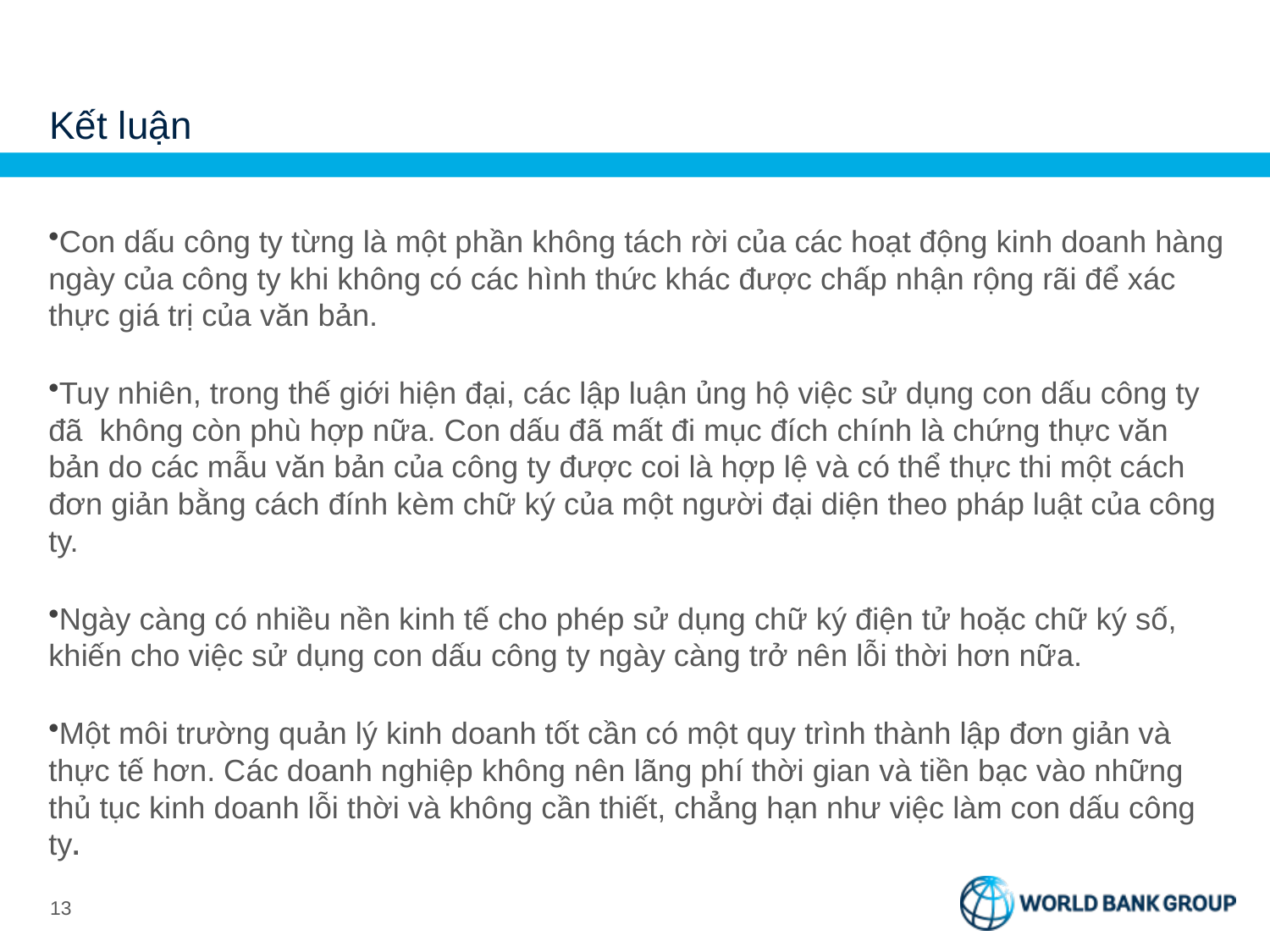

# Kết luận
Con dấu công ty từng là một phần không tách rời của các hoạt động kinh doanh hàng ngày của công ty khi không có các hình thức khác được chấp nhận rộng rãi để xác thực giá trị của văn bản.
Tuy nhiên, trong thế giới hiện đại, các lập luận ủng hộ việc sử dụng con dấu công ty đã  không còn phù hợp nữa. Con dấu đã mất đi mục đích chính là chứng thực văn bản do các mẫu văn bản của công ty được coi là hợp lệ và có thể thực thi một cách đơn giản bằng cách đính kèm chữ ký của một người đại diện theo pháp luật của công ty.
Ngày càng có nhiều nền kinh tế cho phép sử dụng chữ ký điện tử hoặc chữ ký số, khiến cho việc sử dụng con dấu công ty ngày càng trở nên lỗi thời hơn nữa.
Một môi trường quản lý kinh doanh tốt cần có một quy trình thành lập đơn giản và thực tế hơn. Các doanh nghiệp không nên lãng phí thời gian và tiền bạc vào những thủ tục kinh doanh lỗi thời và không cần thiết, chẳng hạn như việc làm con dấu công ty.

13